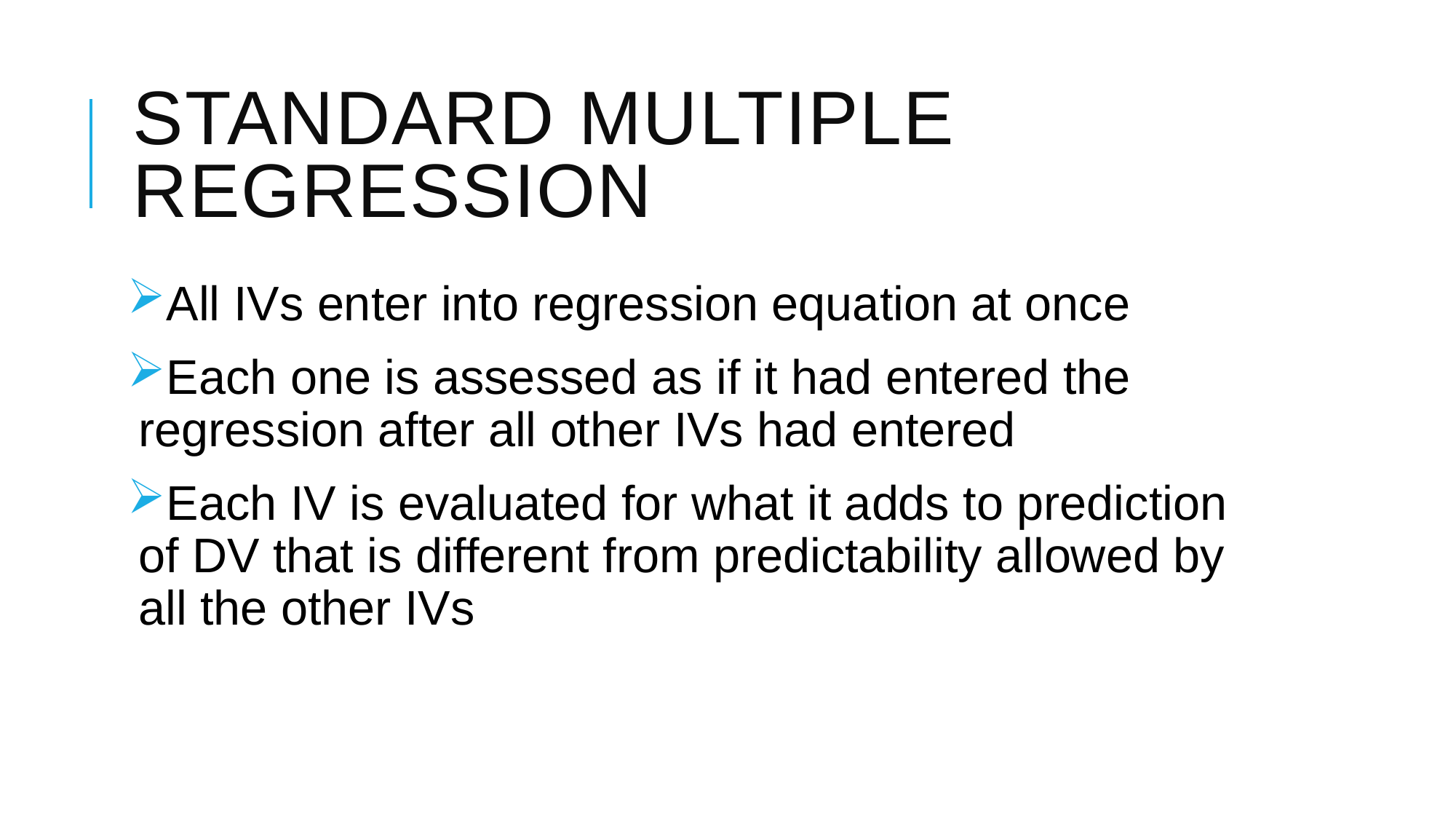

# Standard multiple regression
All IVs enter into regression equation at once
Each one is assessed as if it had entered the regression after all other IVs had entered
Each IV is evaluated for what it adds to prediction of DV that is different from predictability allowed by all the other IVs